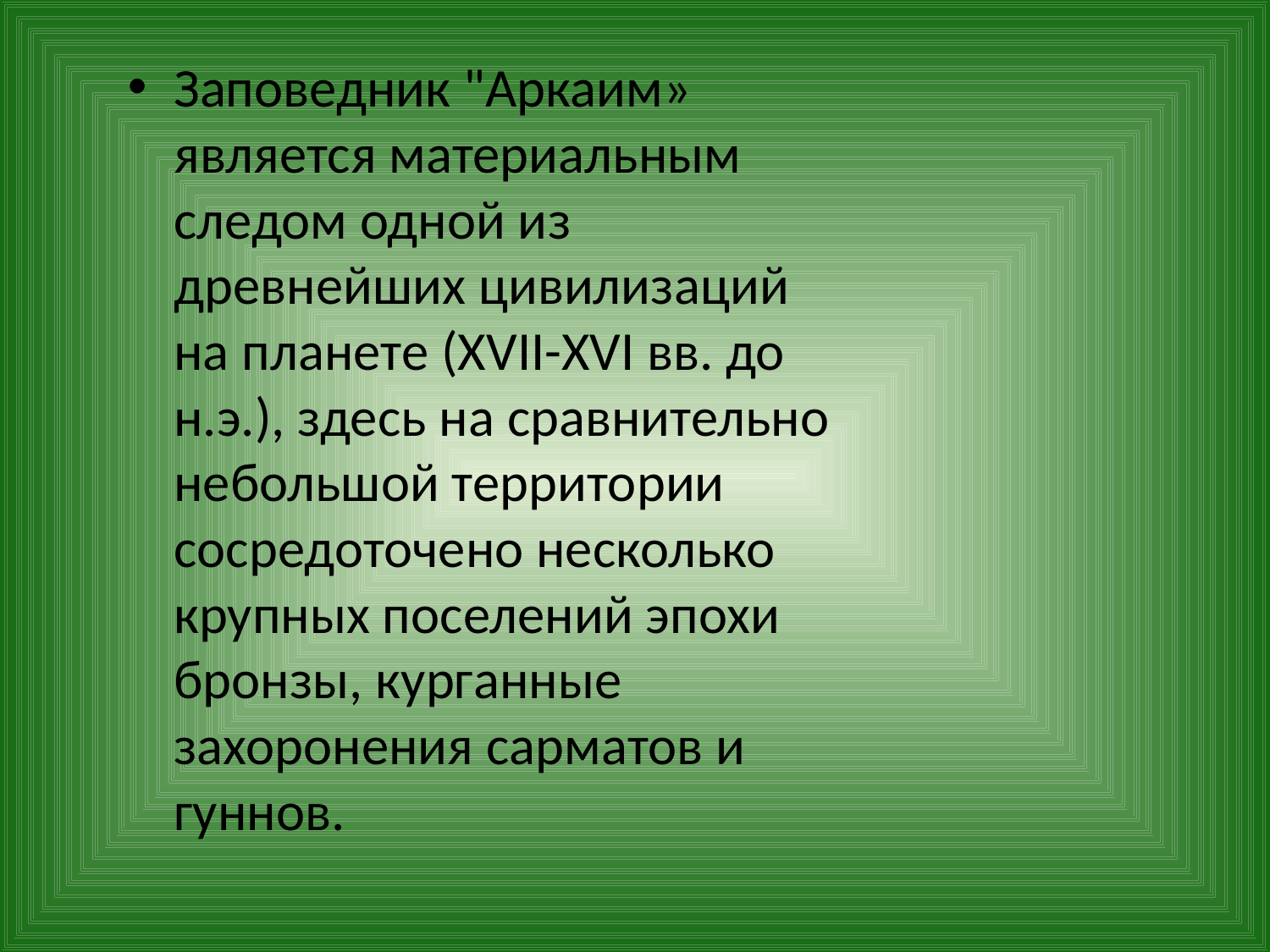

Заповедник "Аркаим» является материальным следом одной из древнейших цивилизаций на планете (XVII-XVI вв. до н.э.), здесь на сравнительно небольшой территории сосредоточено несколько крупных поселений эпохи бронзы, курганные захоронения сарматов и гуннов.